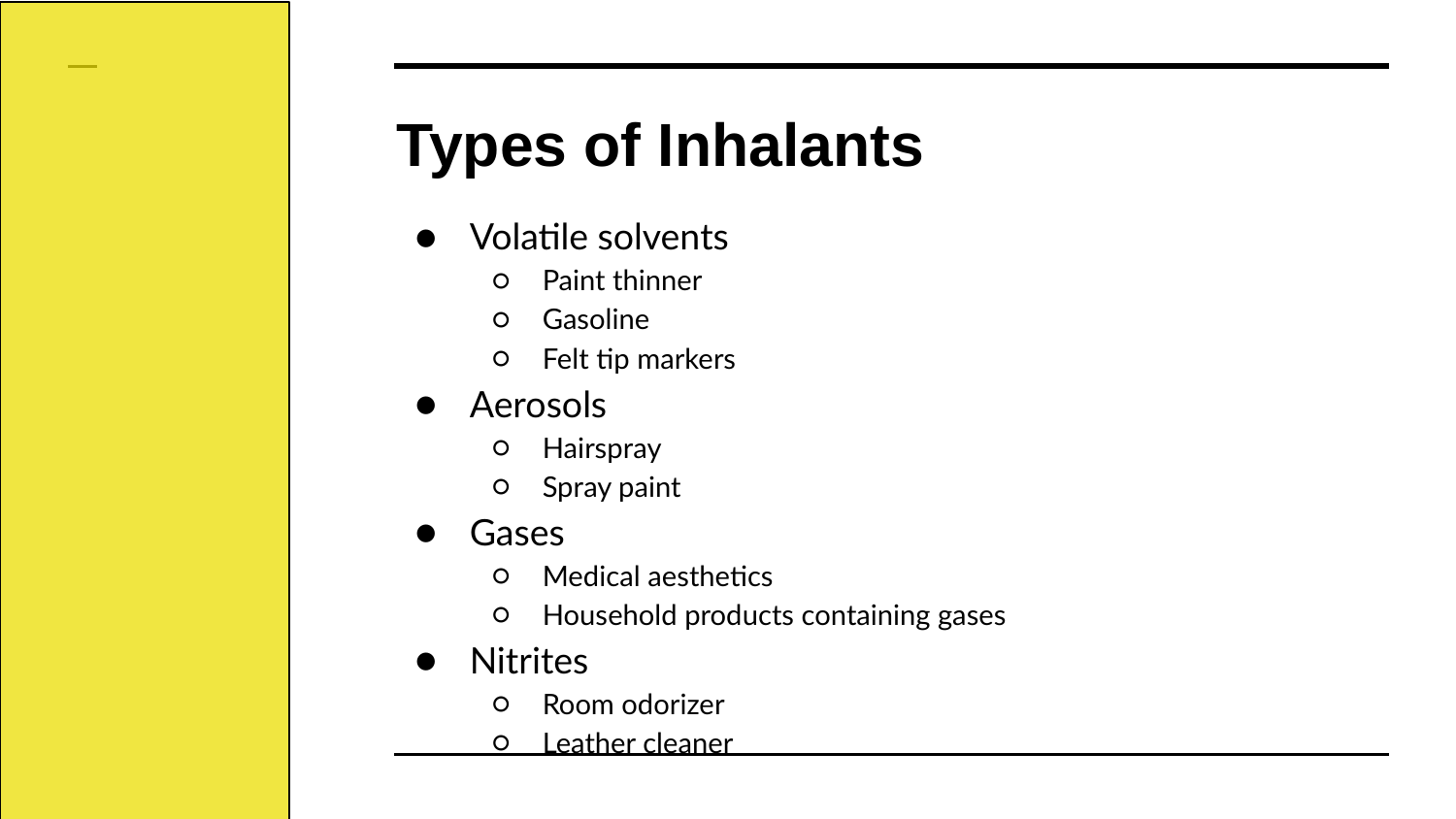

# Types of Inhalants
Volatile solvents
Paint thinner
Gasoline
Felt tip markers
Aerosols
Hairspray
Spray paint
Gases
Medical aesthetics
Household products containing gases
Nitrites
Room odorizer
Leather cleaner